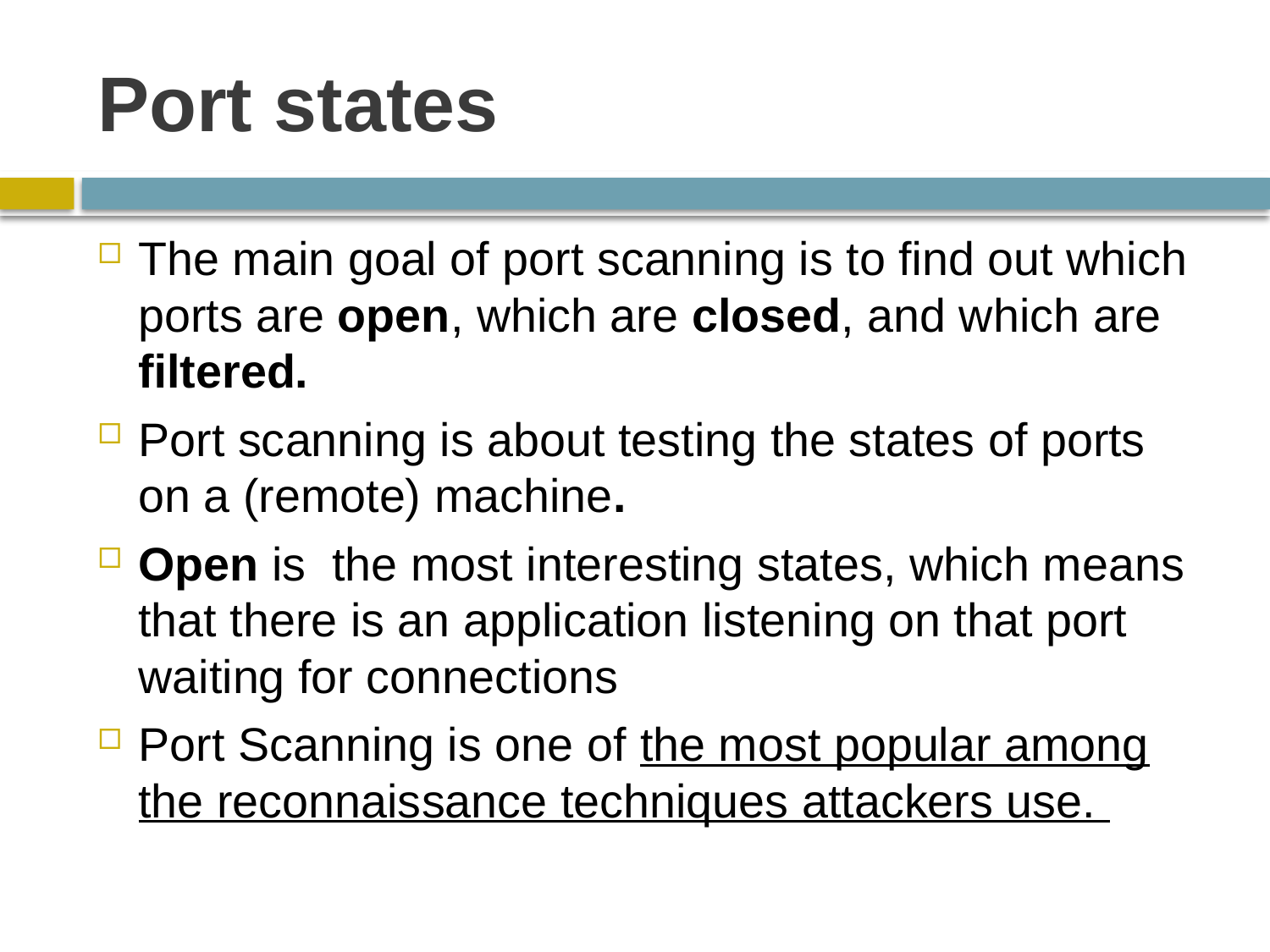

# Port states
The main goal of port scanning is to ﬁnd out which ports are open, which are closed, and which are ﬁltered.
Port scanning is about testing the states of ports on a (remote) machine.
Open is  the most interesting states, which means that there is an application listening on that port waiting for connections
Port Scanning is one of the most popular among the reconnaissance techniques attackers use.